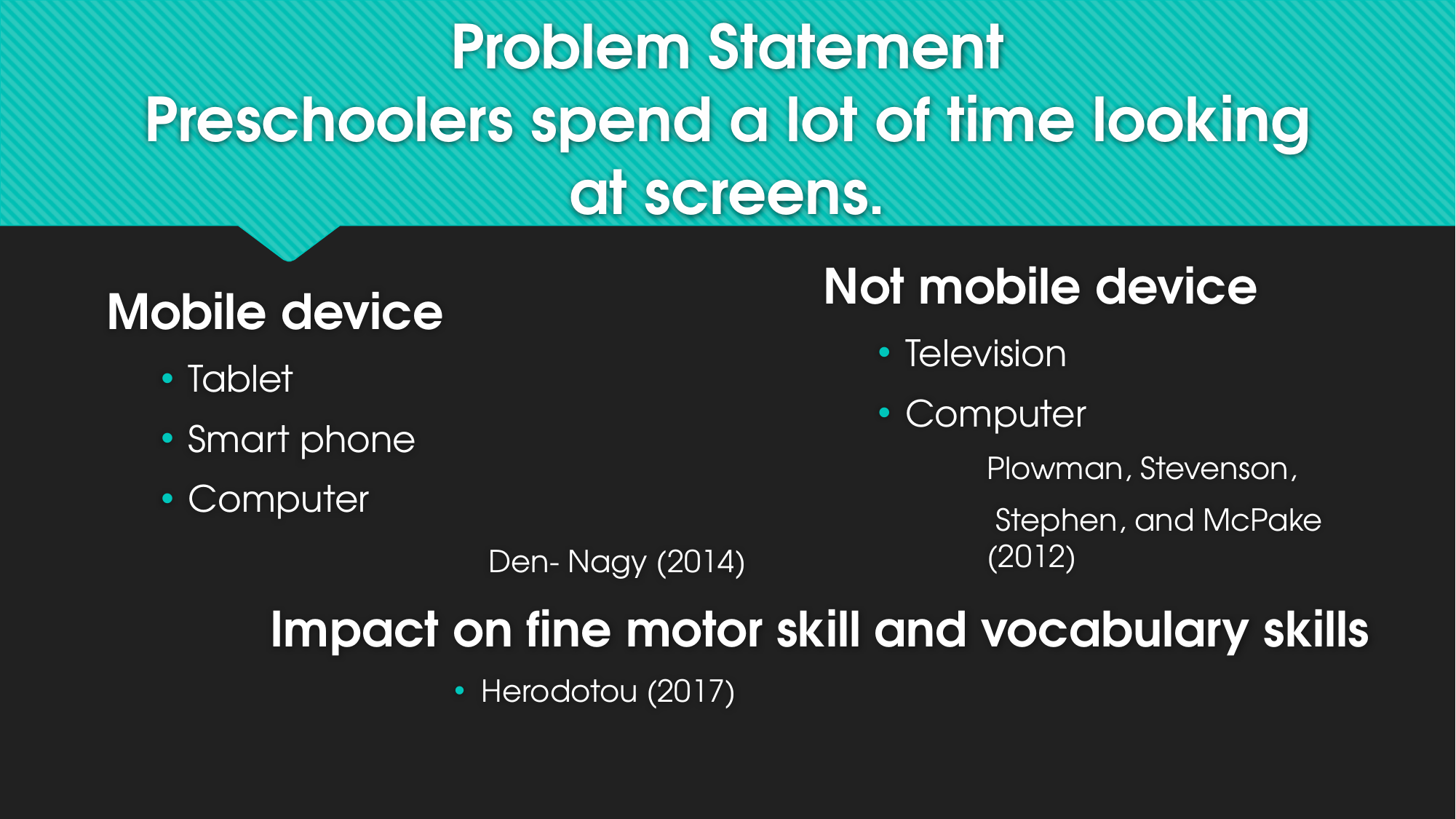

# Problem Statement Preschoolers spend a lot of time looking at screens.
Not mobile device
Television
Computer
Plowman, Stevenson,
 Stephen, and McPake (2012)

Mobile device
Tablet
Smart phone
Computer
			Den- Nagy (2014)
		Impact on fine motor skill and vocabulary skills
Herodotou (2017)